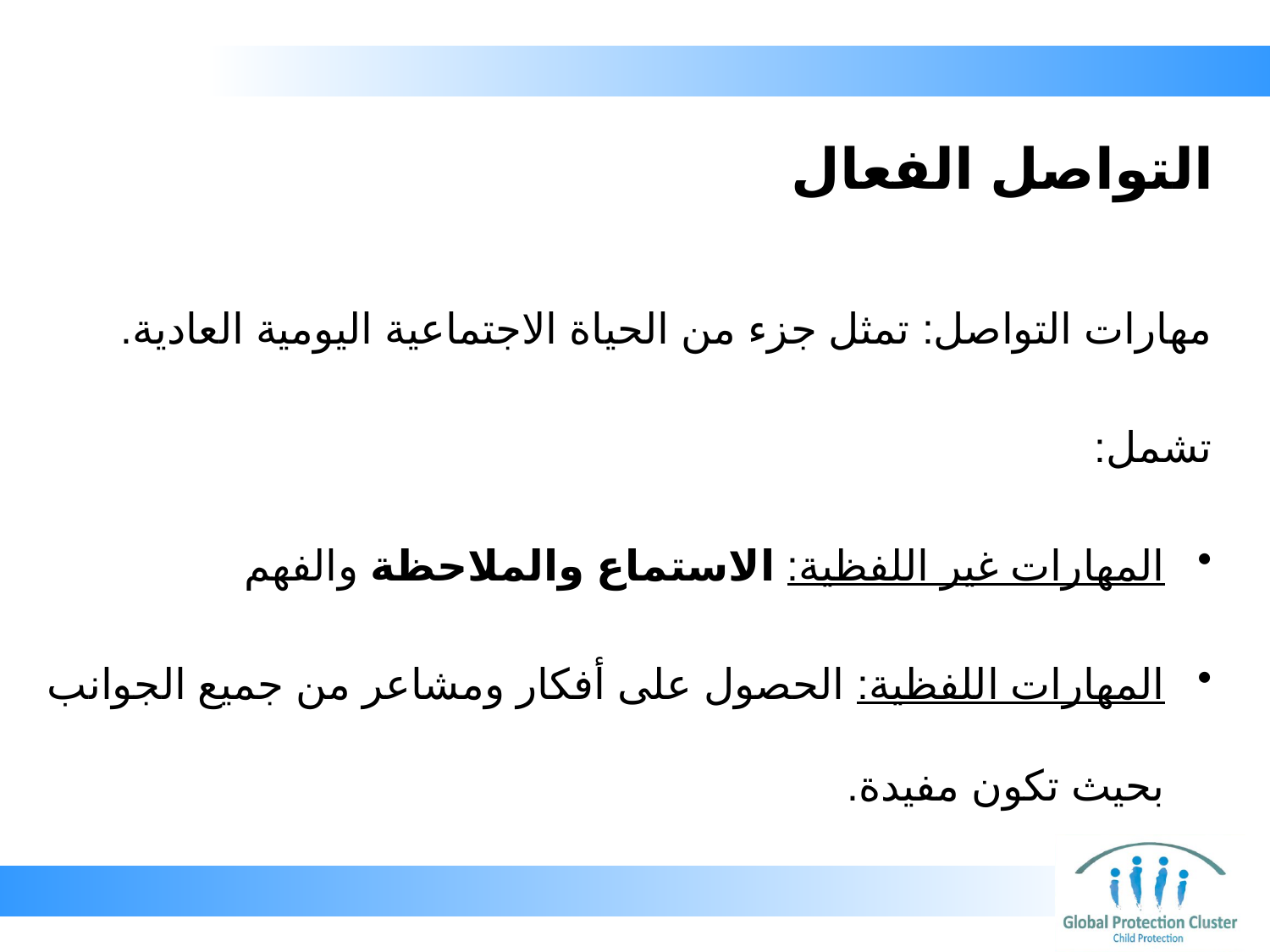

# التواصل الفعال

مهارات التواصل: تمثل جزء من الحياة الاجتماعية اليومية العادية.

تشمل:

المهارات غير اللفظية: الاستماع والملاحظة والفهم

المهارات اللفظية: الحصول على أفكار ومشاعر من جميع الجوانب
بحيث تكون مفيدة.